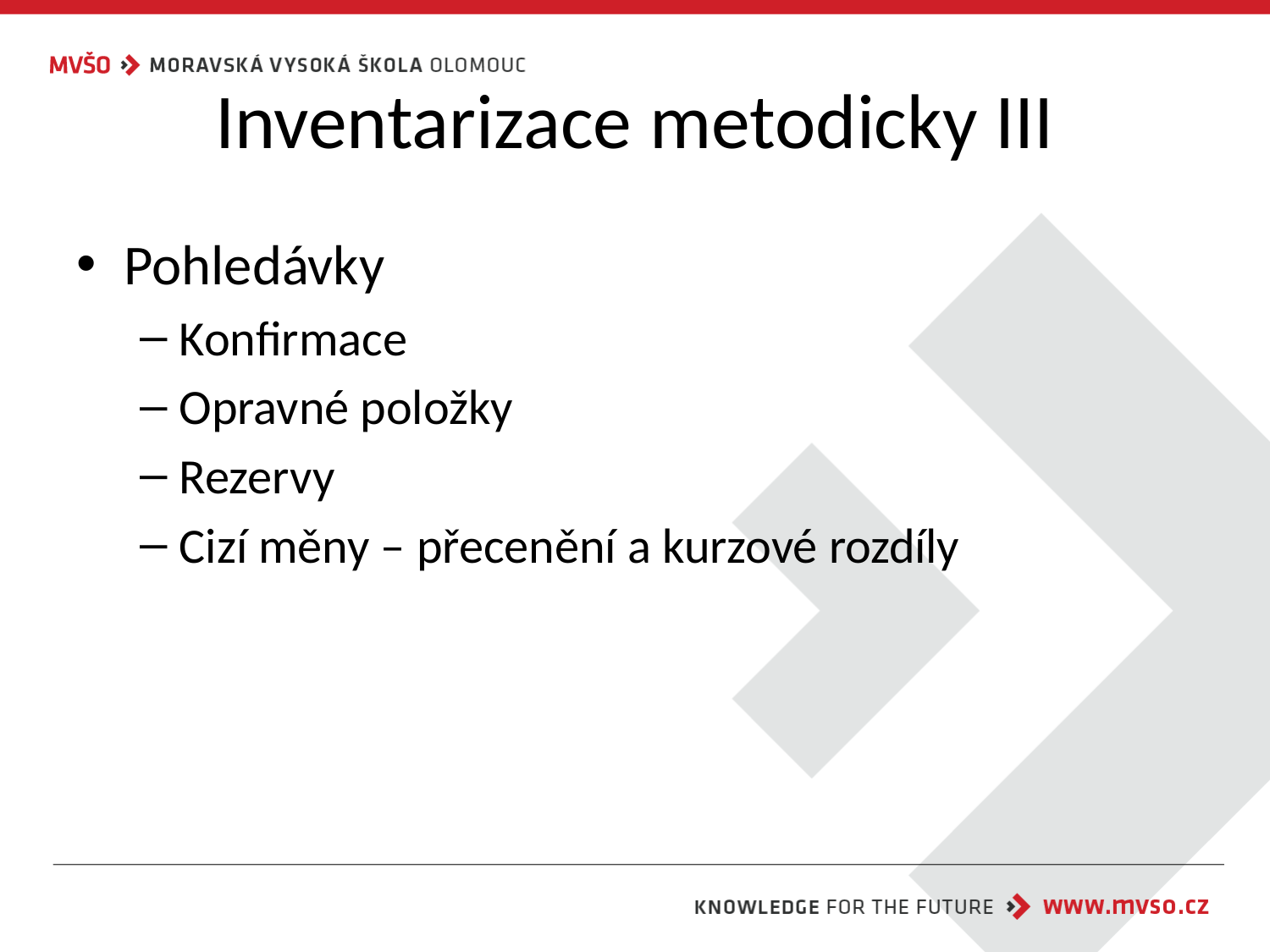

# Inventarizace metodicky III
Pohledávky
Konfirmace
Opravné položky
Rezervy
Cizí měny – přecenění a kurzové rozdíly